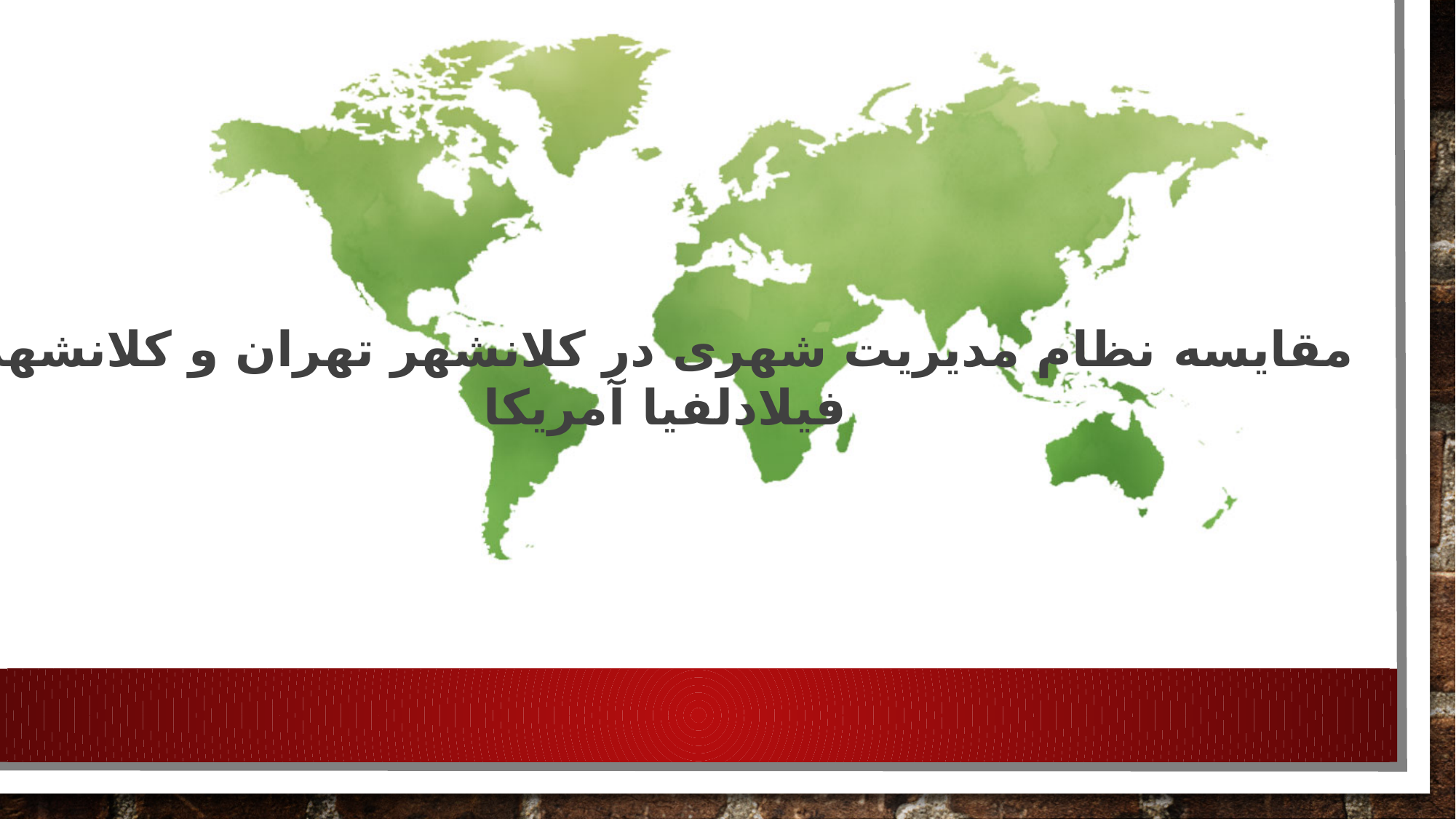

مقایسه نظام مدیریت شهری در کلانشهر تهران و کلانشهر فیلادلفیا آمریکا